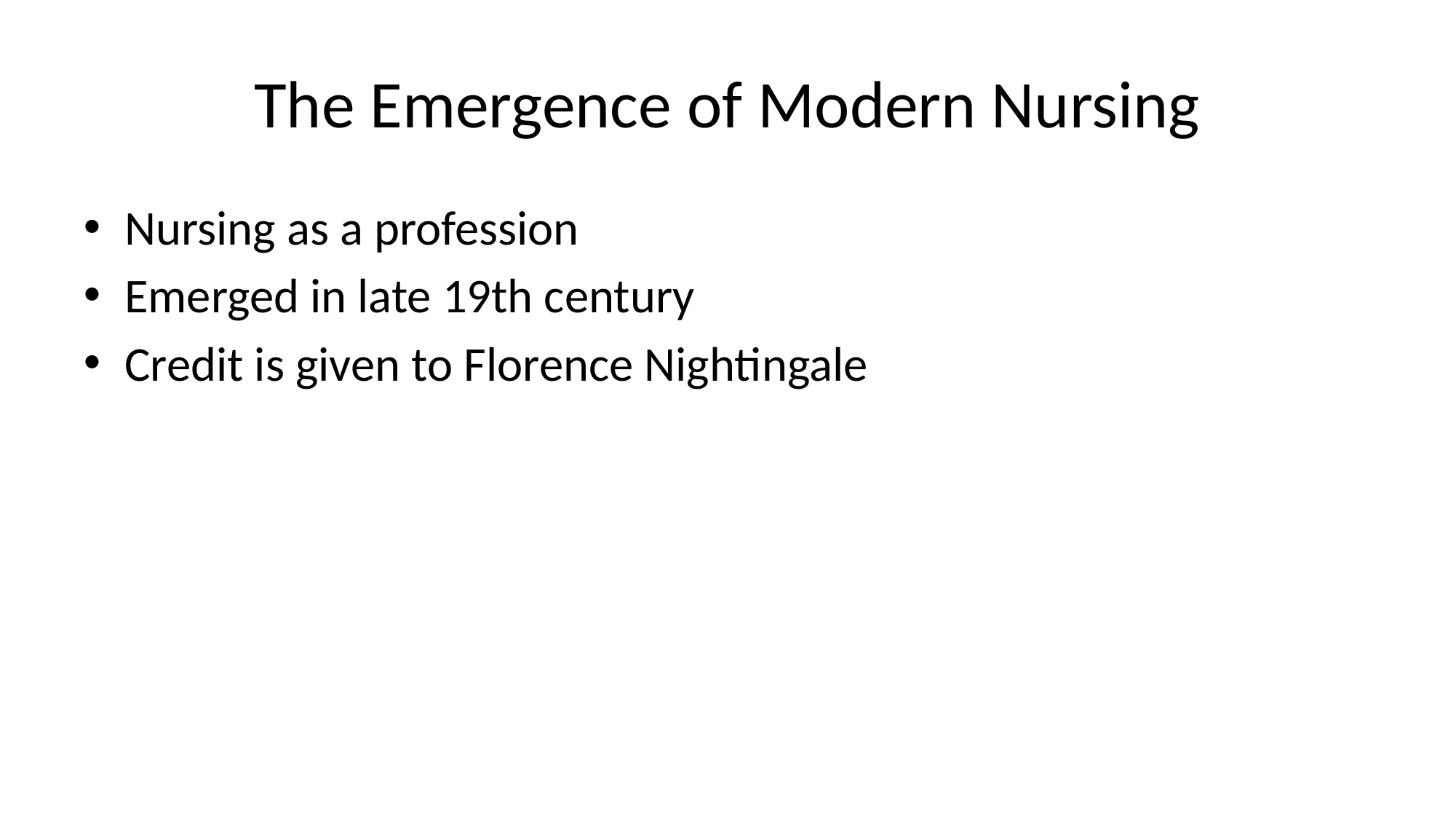

# The Emergence of Modern Nursing
Nursing as a profession
Emerged in late 19th century
Credit is given to Florence Nightingale